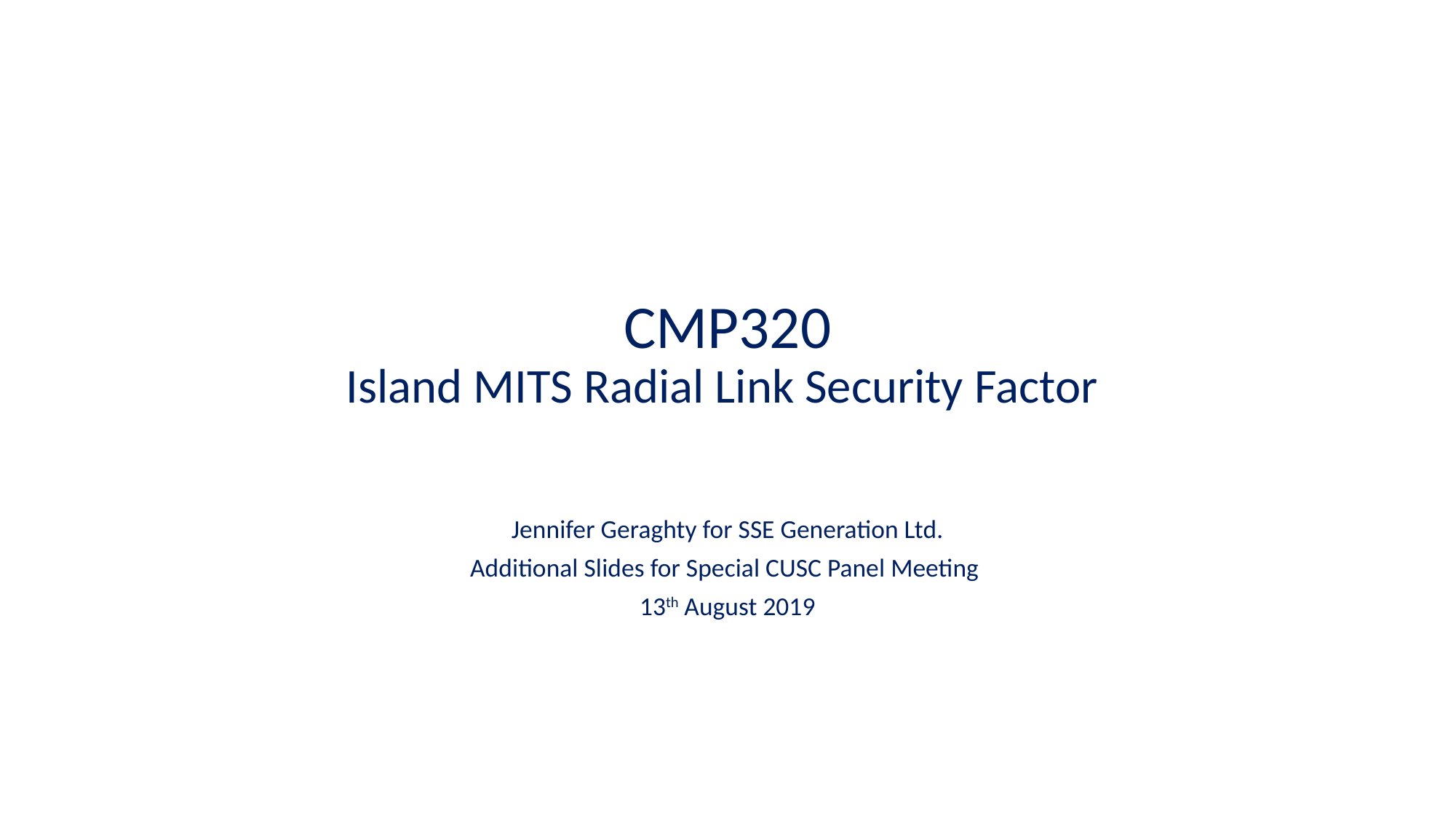

# CMP320 Island MITS Radial Link Security Factor

Jennifer Geraghty for SSE Generation Ltd.
Additional Slides for Special CUSC Panel Meeting
13th August 2019